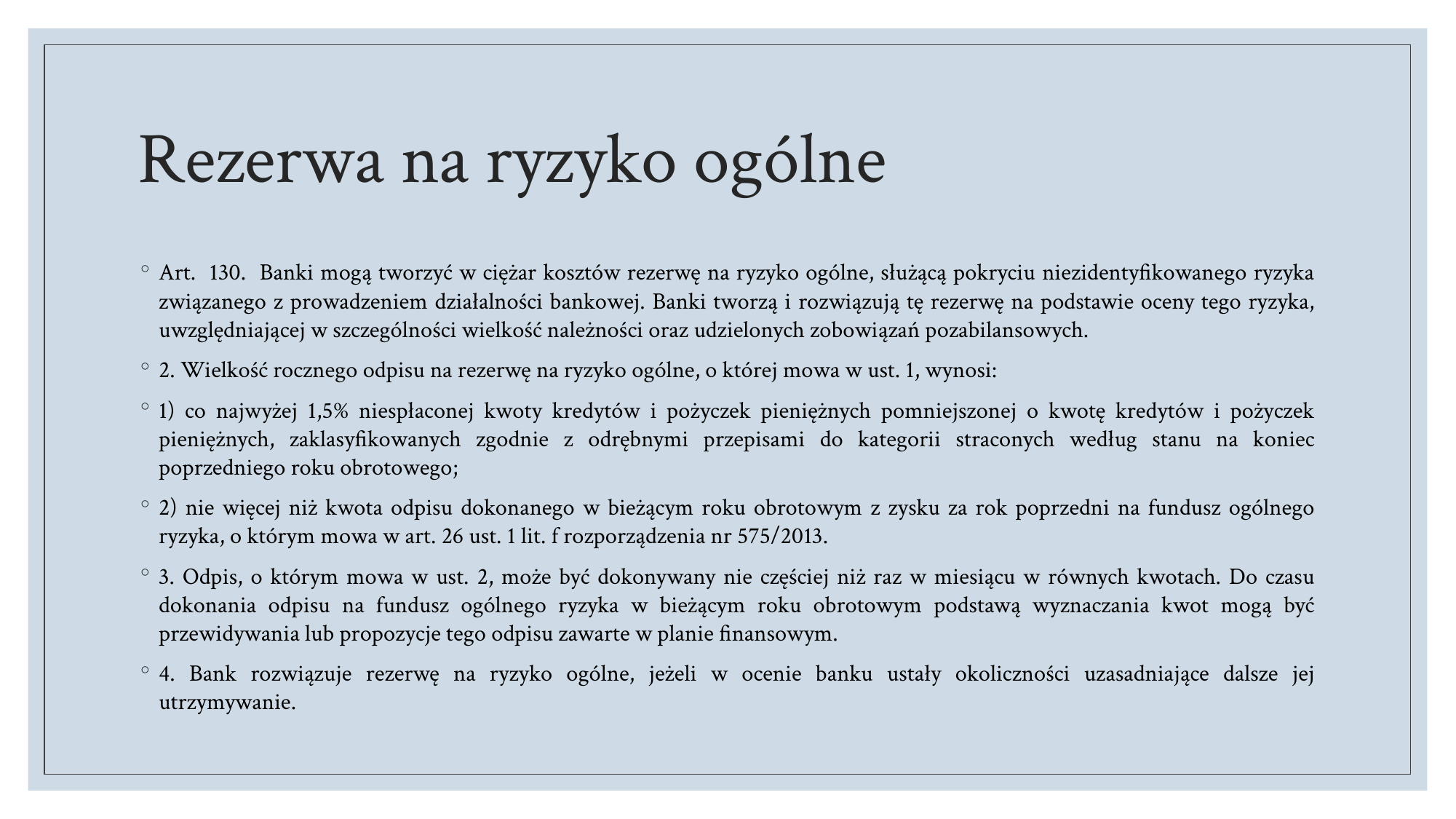

# Rezerwa na ryzyko ogólne
Art.  130.  Banki mogą tworzyć w ciężar kosztów rezerwę na ryzyko ogólne, służącą pokryciu niezidentyfikowanego ryzyka związanego z prowadzeniem działalności bankowej. Banki tworzą i rozwiązują tę rezerwę na podstawie oceny tego ryzyka, uwzględniającej w szczególności wielkość należności oraz udzielonych zobowiązań pozabilansowych.
2. Wielkość rocznego odpisu na rezerwę na ryzyko ogólne, o której mowa w ust. 1, wynosi:
1) co najwyżej 1,5% niespłaconej kwoty kredytów i pożyczek pieniężnych pomniejszonej o kwotę kredytów i pożyczek pieniężnych, zaklasyfikowanych zgodnie z odrębnymi przepisami do kategorii straconych według stanu na koniec poprzedniego roku obrotowego;
2) nie więcej niż kwota odpisu dokonanego w bieżącym roku obrotowym z zysku za rok poprzedni na fundusz ogólnego ryzyka, o którym mowa w art. 26 ust. 1 lit. f rozporządzenia nr 575/2013.
3. Odpis, o którym mowa w ust. 2, może być dokonywany nie częściej niż raz w miesiącu w równych kwotach. Do czasu dokonania odpisu na fundusz ogólnego ryzyka w bieżącym roku obrotowym podstawą wyznaczania kwot mogą być przewidywania lub propozycje tego odpisu zawarte w planie finansowym.
4. Bank rozwiązuje rezerwę na ryzyko ogólne, jeżeli w ocenie banku ustały okoliczności uzasadniające dalsze jej utrzymywanie.